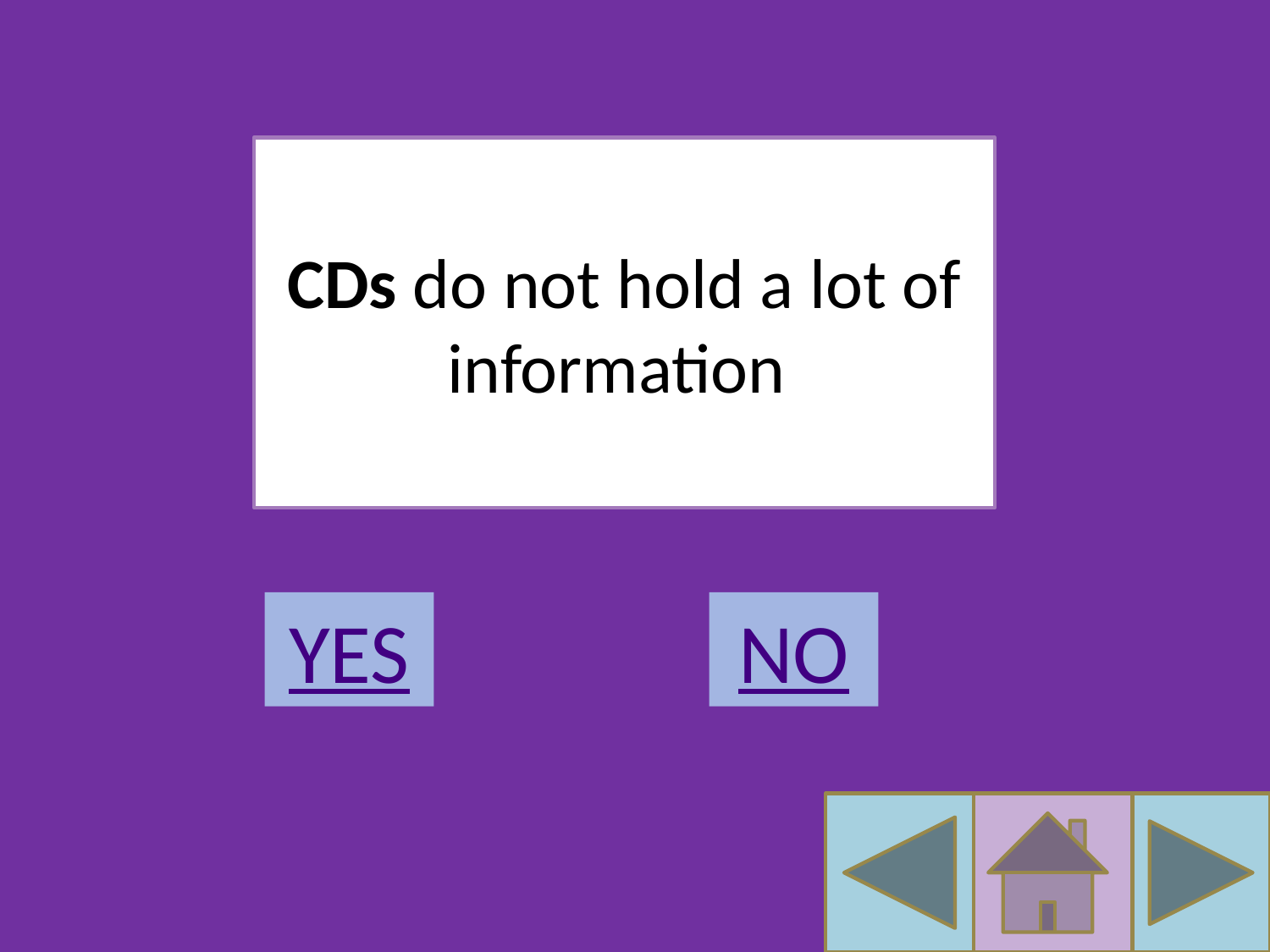

CDs do not hold a lot of information
YES
NO